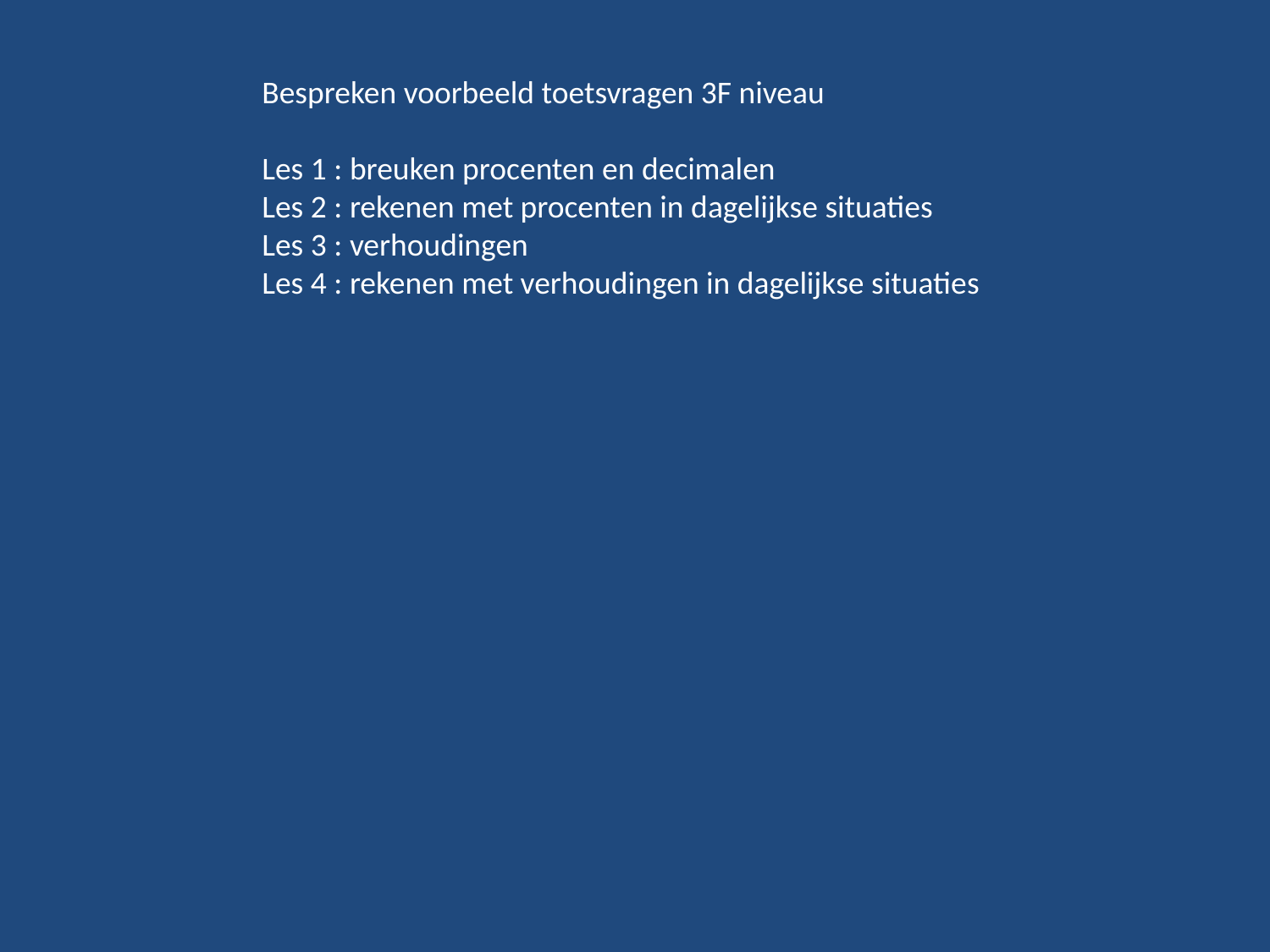

Bespreken voorbeeld toetsvragen 3F niveau

Les 1 : breuken procenten en decimalen
Les 2 : rekenen met procenten in dagelijkse situaties
Les 3 : verhoudingen
Les 4 : rekenen met verhoudingen in dagelijkse situaties